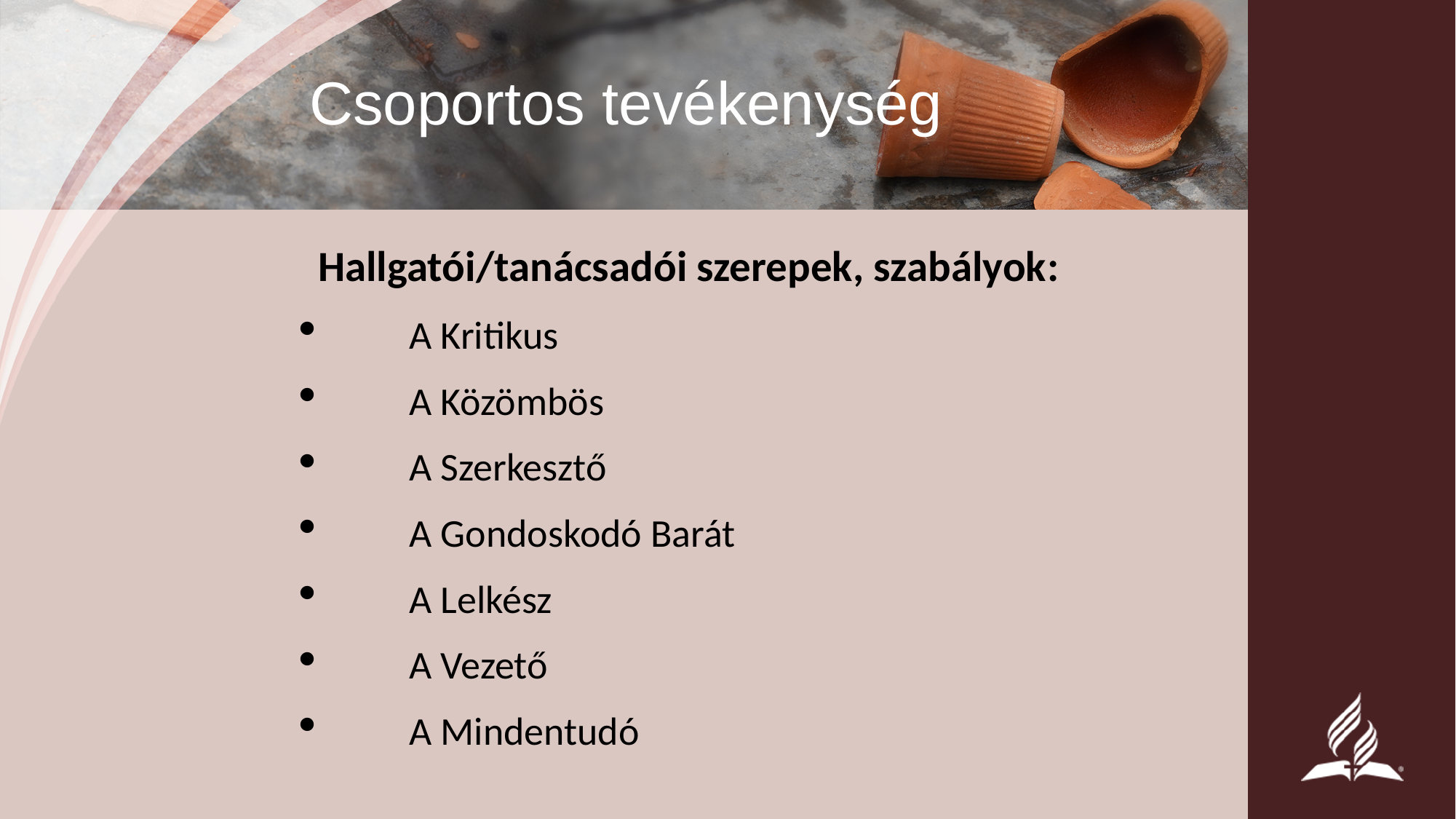

# Csoportos tevékenység
Hallgatói/tanácsadói szerepek, szabályok:
A Kritikus
A Közömbös
A Szerkesztő
A Gondoskodó Barát
A Lelkész
A Vezető
A Mindentudó